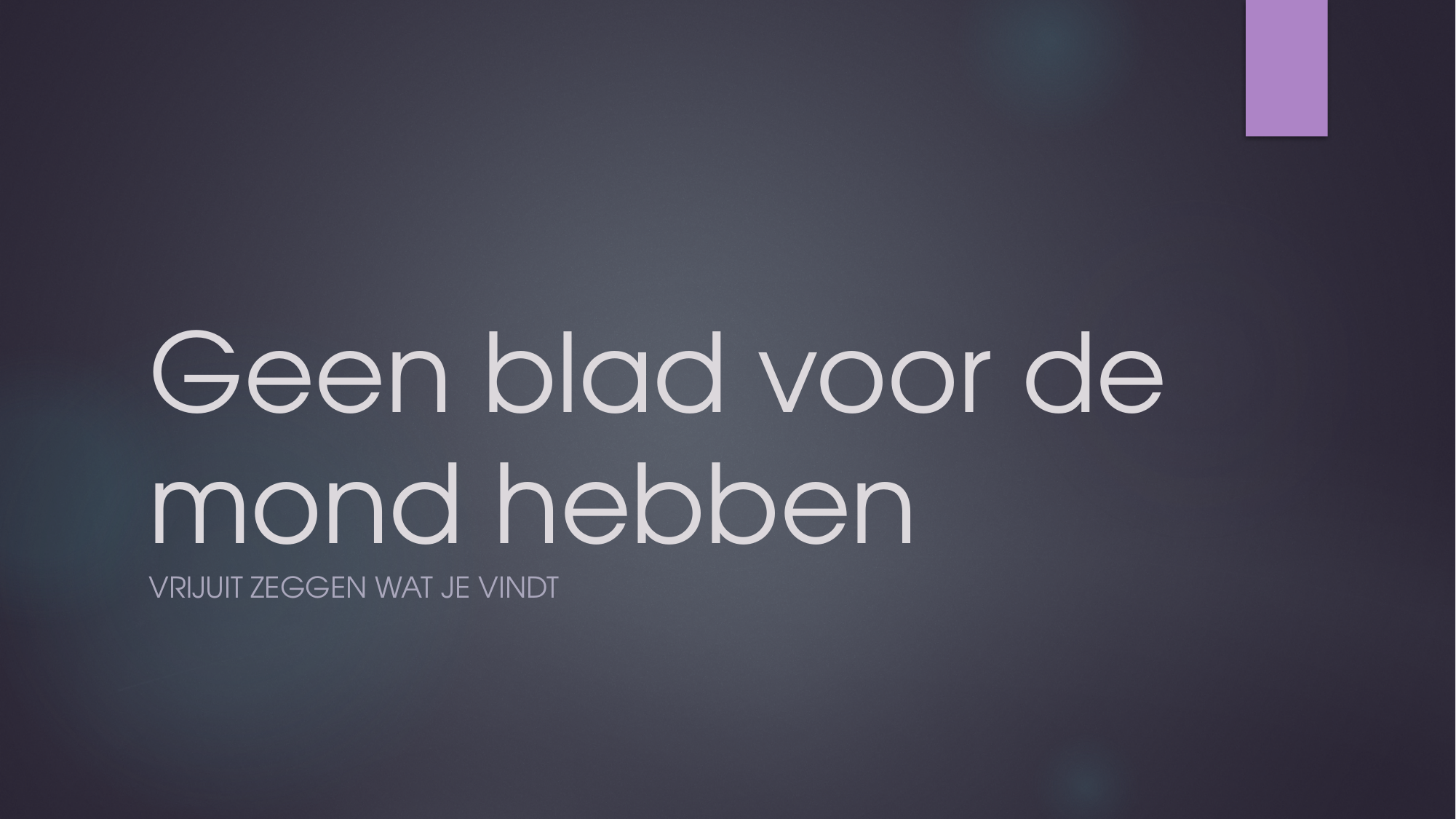

# Geen blad voor de mond hebben
vrijuit zeggen wat je vindt